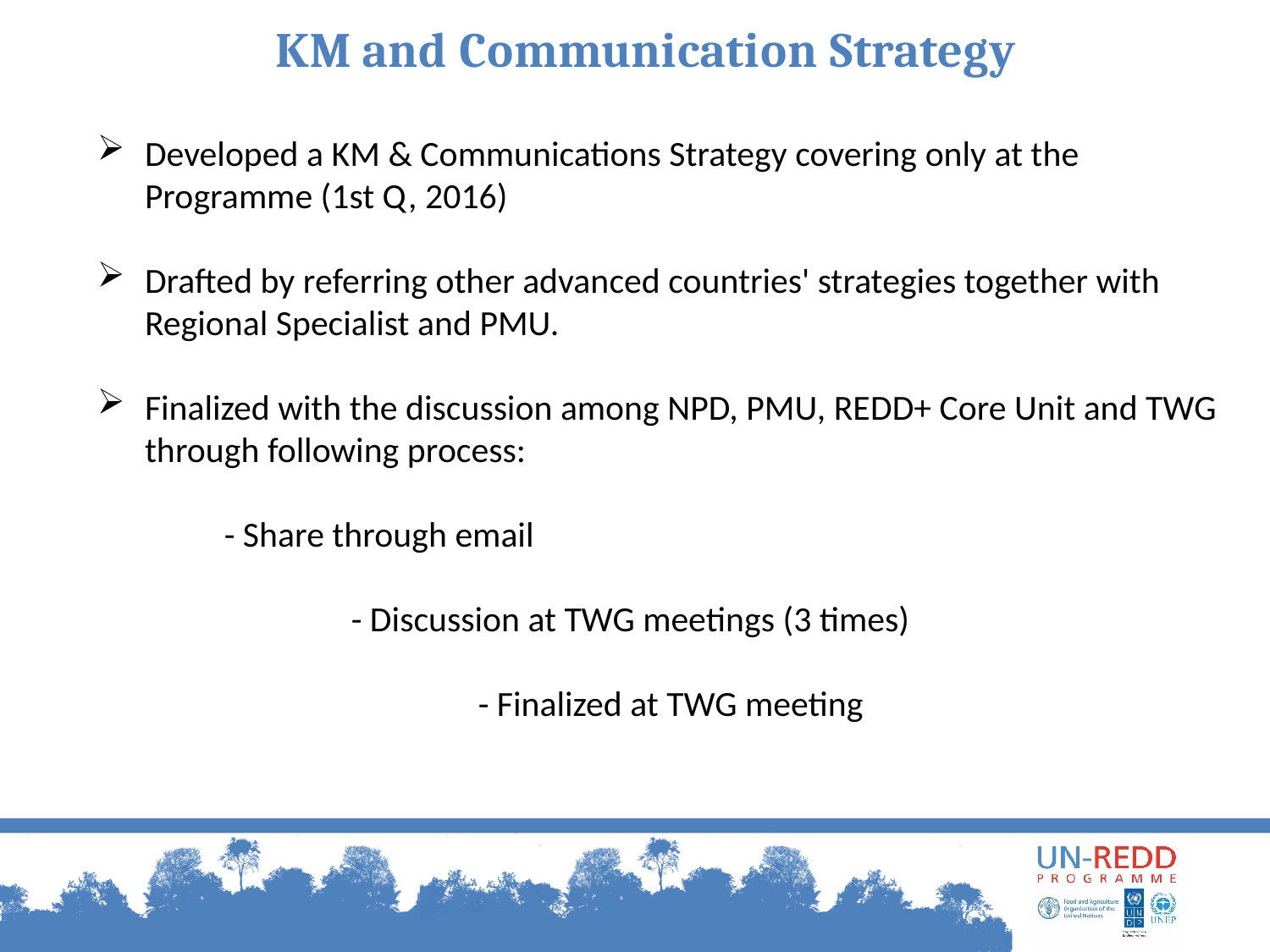

# KM and Communication Strategy
Developed a KM & Communications Strategy covering only at the Programme (1st Q, 2016)

Drafted by referring other advanced countries' strategies together with Regional Specialist and PMU.

Finalized with the discussion among NPD, PMU, REDD+ Core Unit and TWG through following process:

	- Share through email

		- Discussion at TWG meetings (3 times)

			- Finalized at TWG meeting